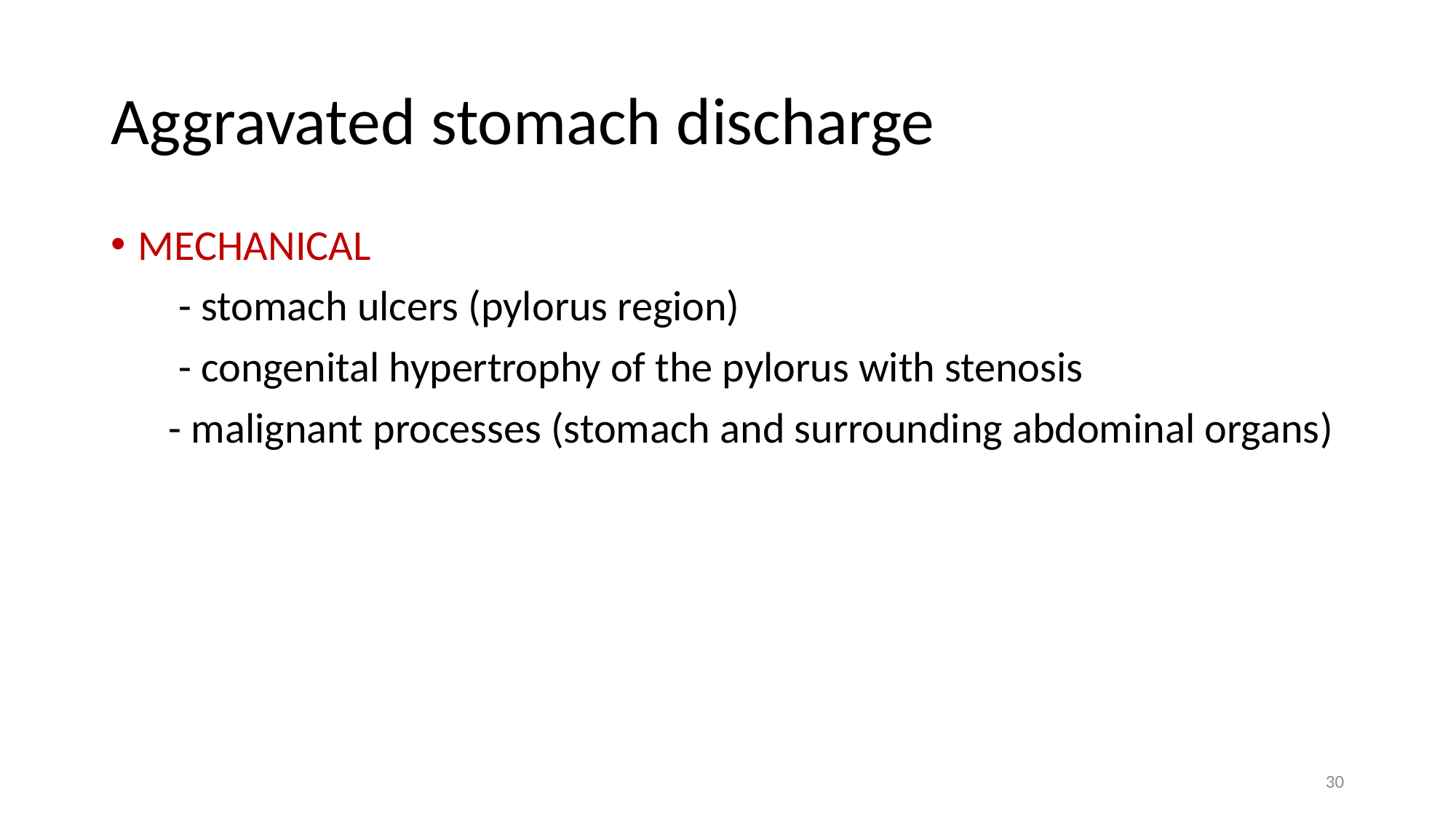

# Aggravated stomach discharge
MECHANICAL
       - stomach ulcers (pylorus region)
       - congenital hypertrophy of the pylorus with stenosis
      - malignant processes (stomach and surrounding abdominal organs)

30